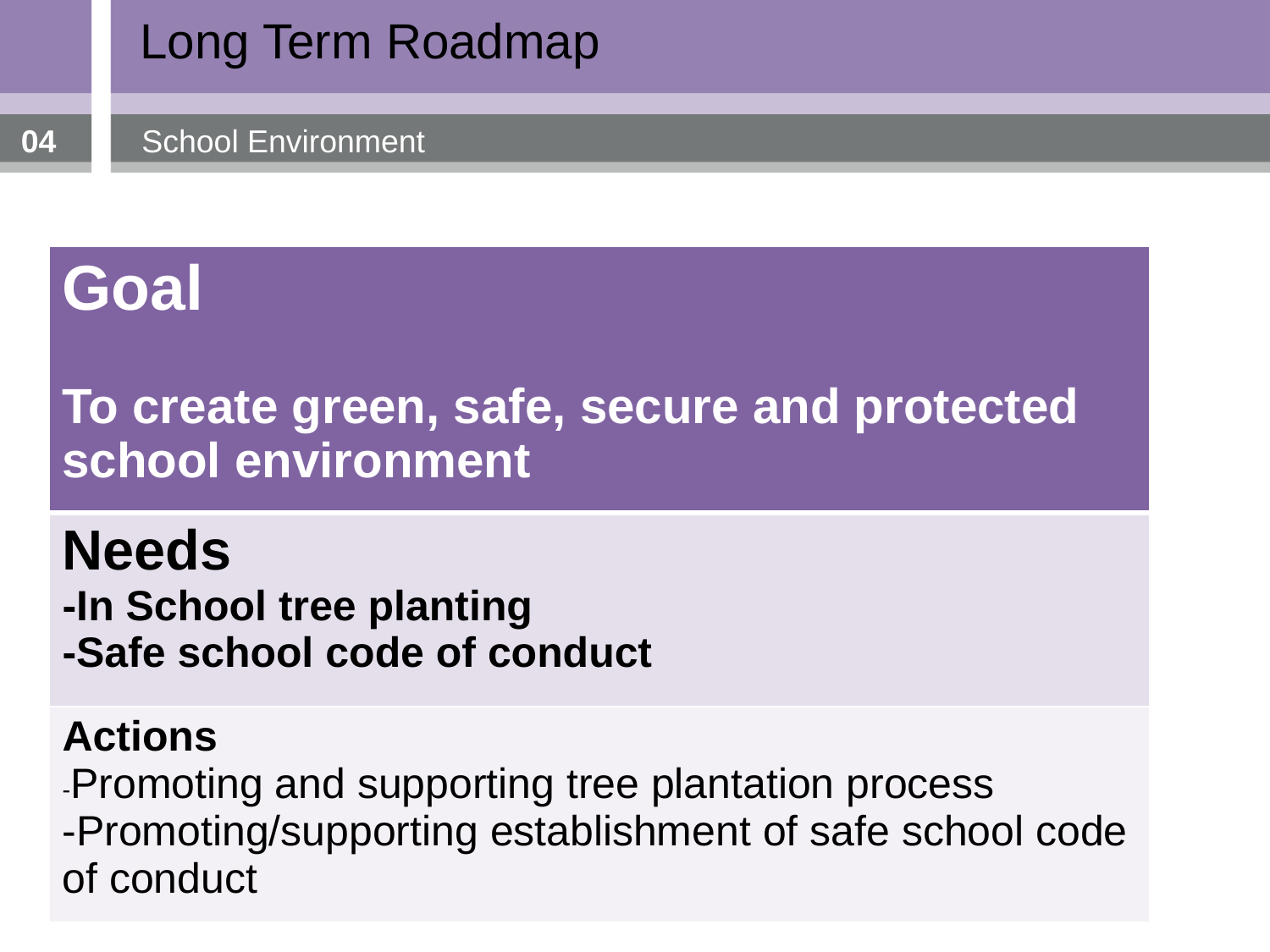

Long Term Roadmap

04
School Environment
| Goal To create green, safe, secure and protected school environment |
| --- |
| Needs -In School tree planting -Safe school code of conduct |
| Actions -Promoting and supporting tree plantation process -Promoting/supporting establishment of safe school code of conduct |